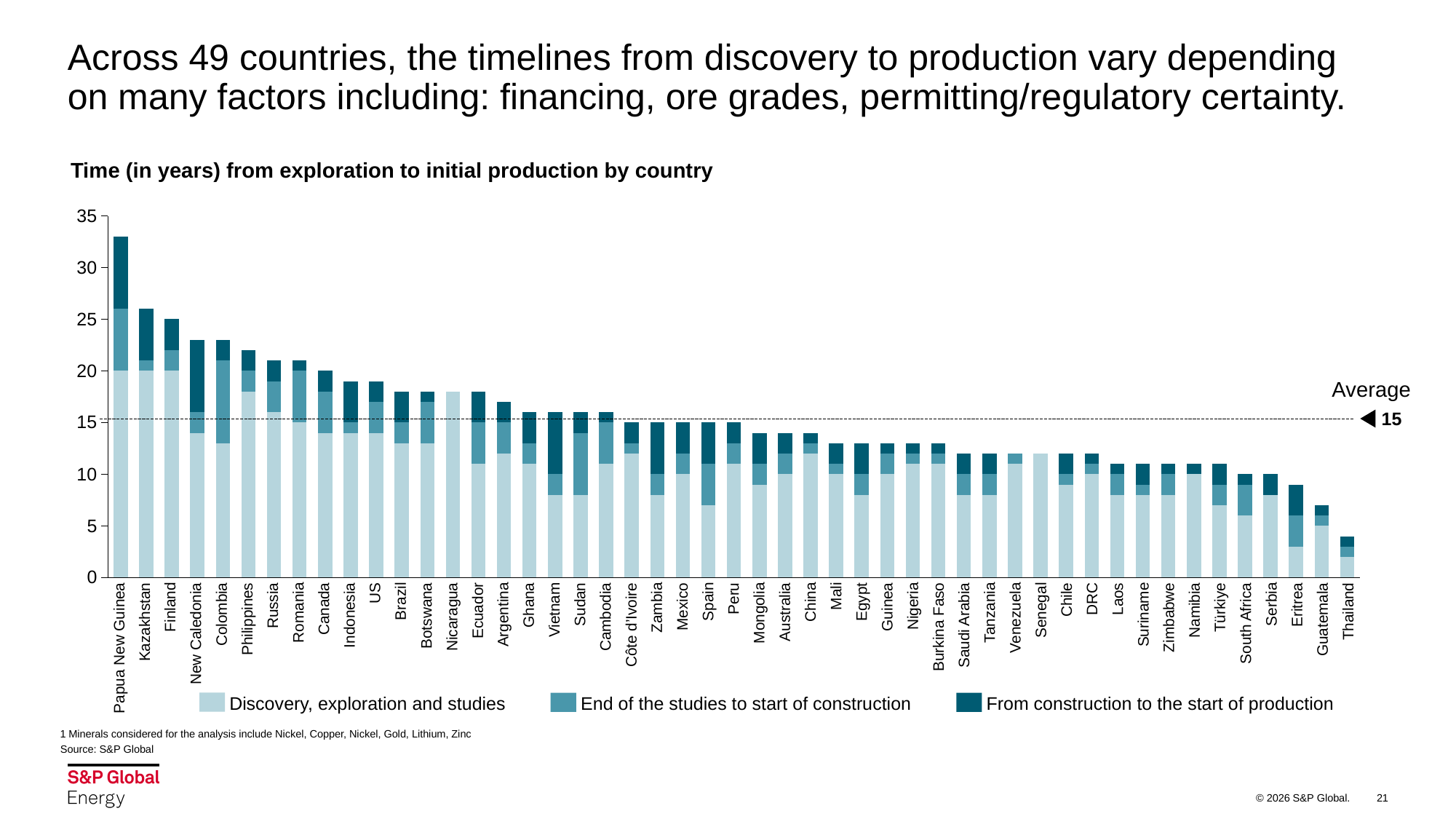

# Across 49 countries, the timelines from discovery to production vary depending on many factors including: financing, ore grades, permitting/regulatory certainty.
Time (in years) from exploration to initial production by country

### Chart

| Category |  |  |  |
|---|---|---|---|
Average
15

Papua New Guinea
Kazakhstan
Finland
New Caledonia
Colombia
Philippines
Russia
Romania
Canada
Indonesia
US
Brazil
Botswana
Nicaragua
Ecuador
Argentina
Ghana
Vietnam
Sudan
Cambodia
Côte d’Ivoire
Zambia
Mexico
Spain
Peru
Mongolia
Australia
China
Mali
Egypt
Guinea
Nigeria
Burkina Faso
Saudi Arabia
Tanzania
Venezuela
Senegal
Chile
DRC
Laos
Suriname
Zimbabwe
Namibia
Türkiye
South Africa
Serbia
Eritrea
Guatemala
Thailand
Discovery, exploration and studies
From construction to the start of production
End of the studies to start of construction

1 Minerals considered for the analysis include Nickel, Copper, Nickel, Gold, Lithium, Zinc
Source: S&P Global
21